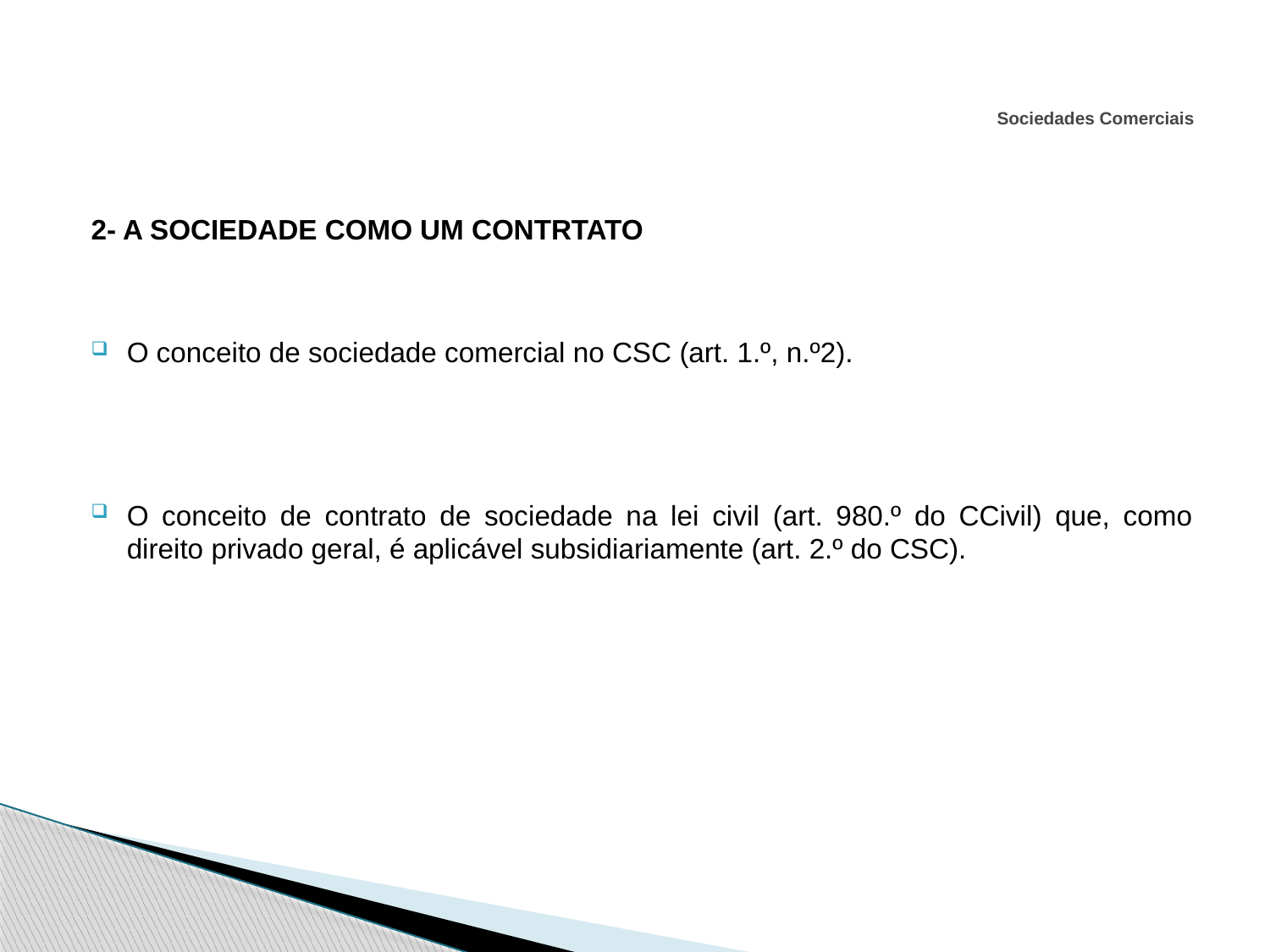

# Sociedades Comerciais
2- A SOCIEDADE COMO UM CONTRTATO

O conceito de sociedade comercial no CSC (art. 1.º, n.º2).

O conceito de contrato de sociedade na lei civil (art. 980.º do CCivil) que, como direito privado geral, é aplicável subsidiariamente (art. 2.º do CSC).